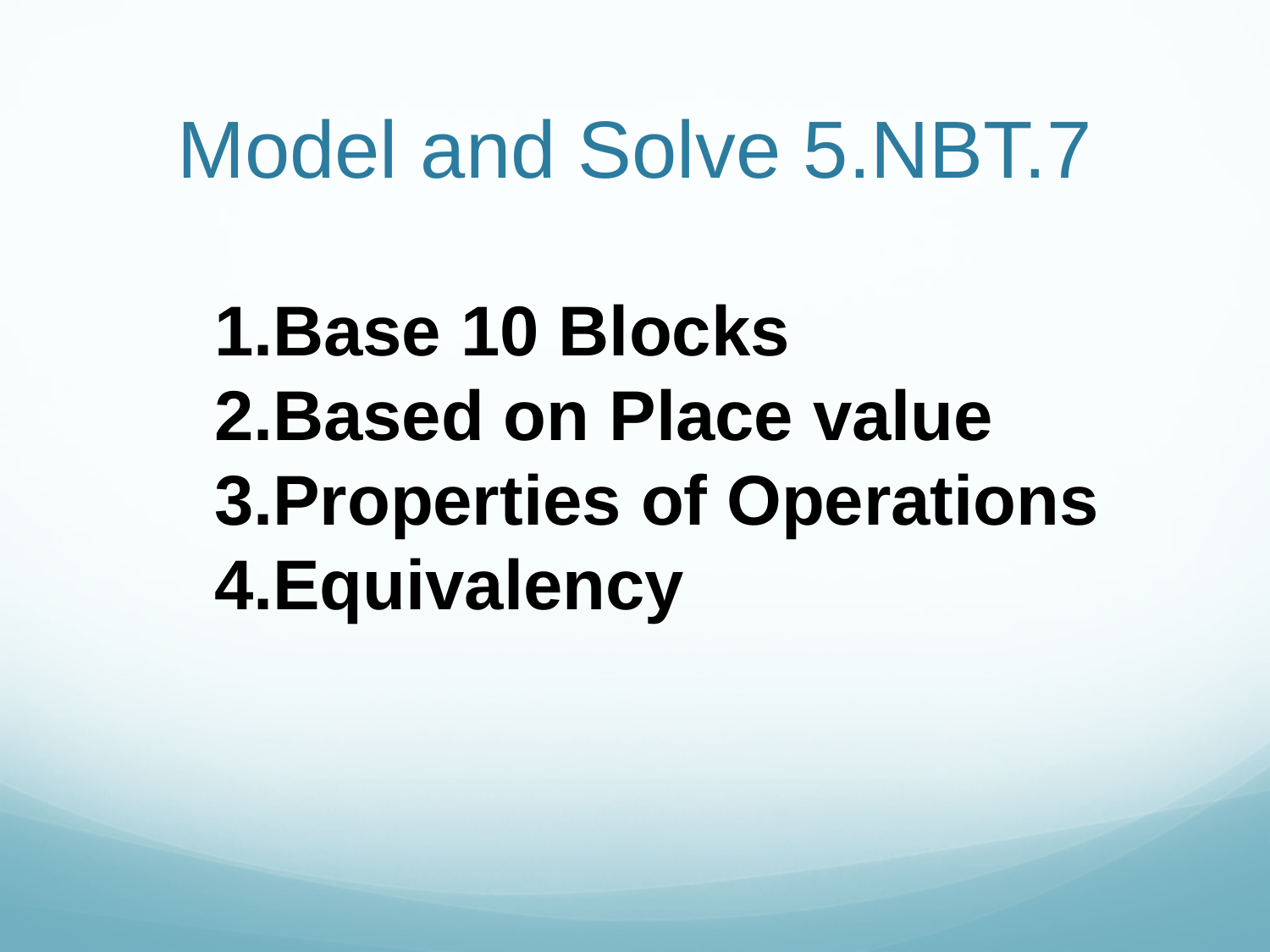

# Model and Solve 5.NBT.7
Base 10 Blocks
Based on Place value
Properties of Operations
Equivalency